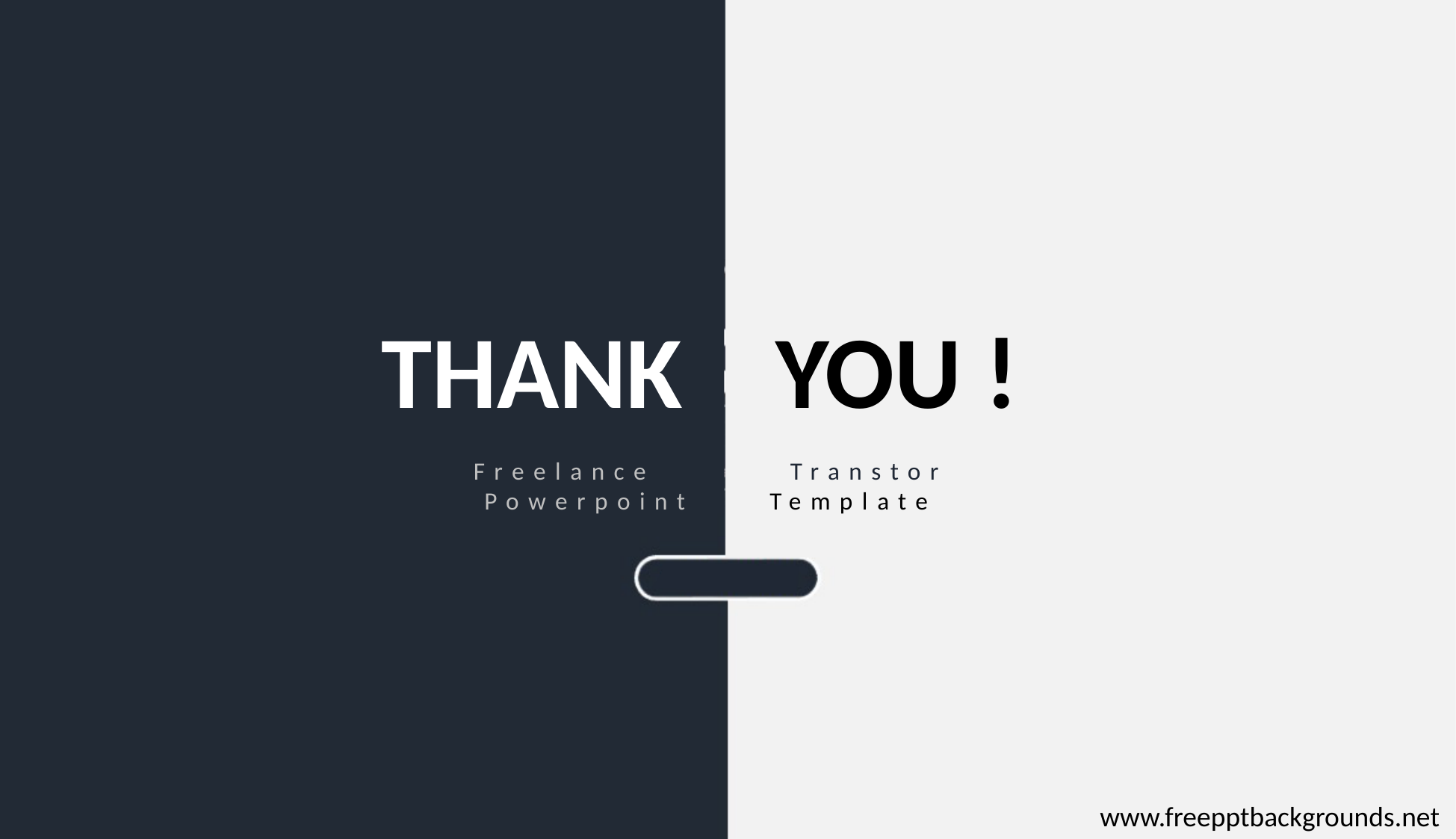

THANK    YOU !
 Freelance         Transtor
Powerpoint     Template
www.freepptbackgrounds.net